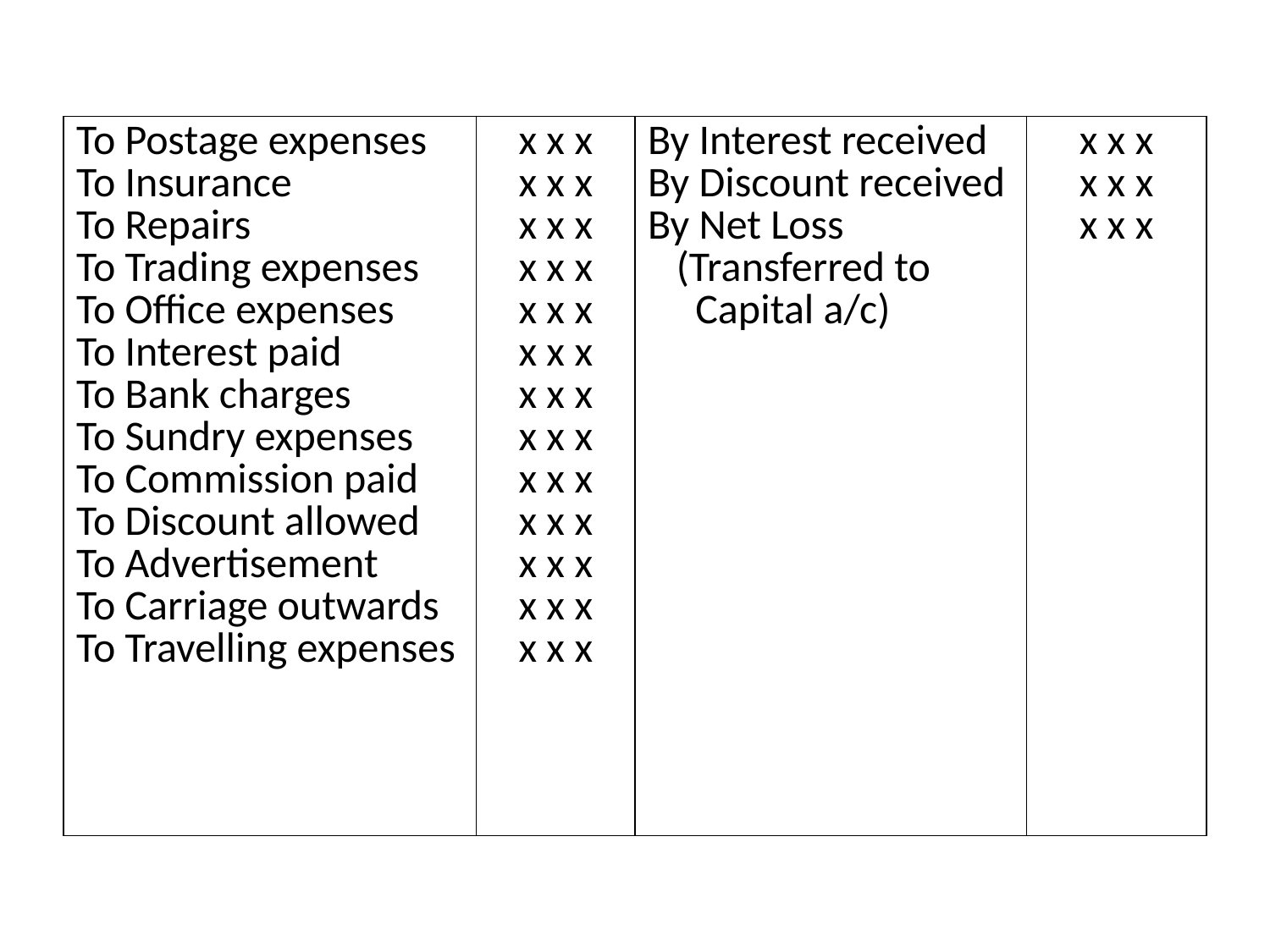

| To Postage expenses To Insurance To Repairs To Trading expenses To Office expenses To Interest paid To Bank charges To Sundry expenses To Commission paid To Discount allowed To Advertisement To Carriage outwards To Travelling expenses | x x x x x x x x x x x x x x x x x x x x x x x x x x x x x x x x x x x x x x x | By Interest received By Discount received By Net Loss (Transferred to Capital a/c) | x x x x x x x x x |
| --- | --- | --- | --- |